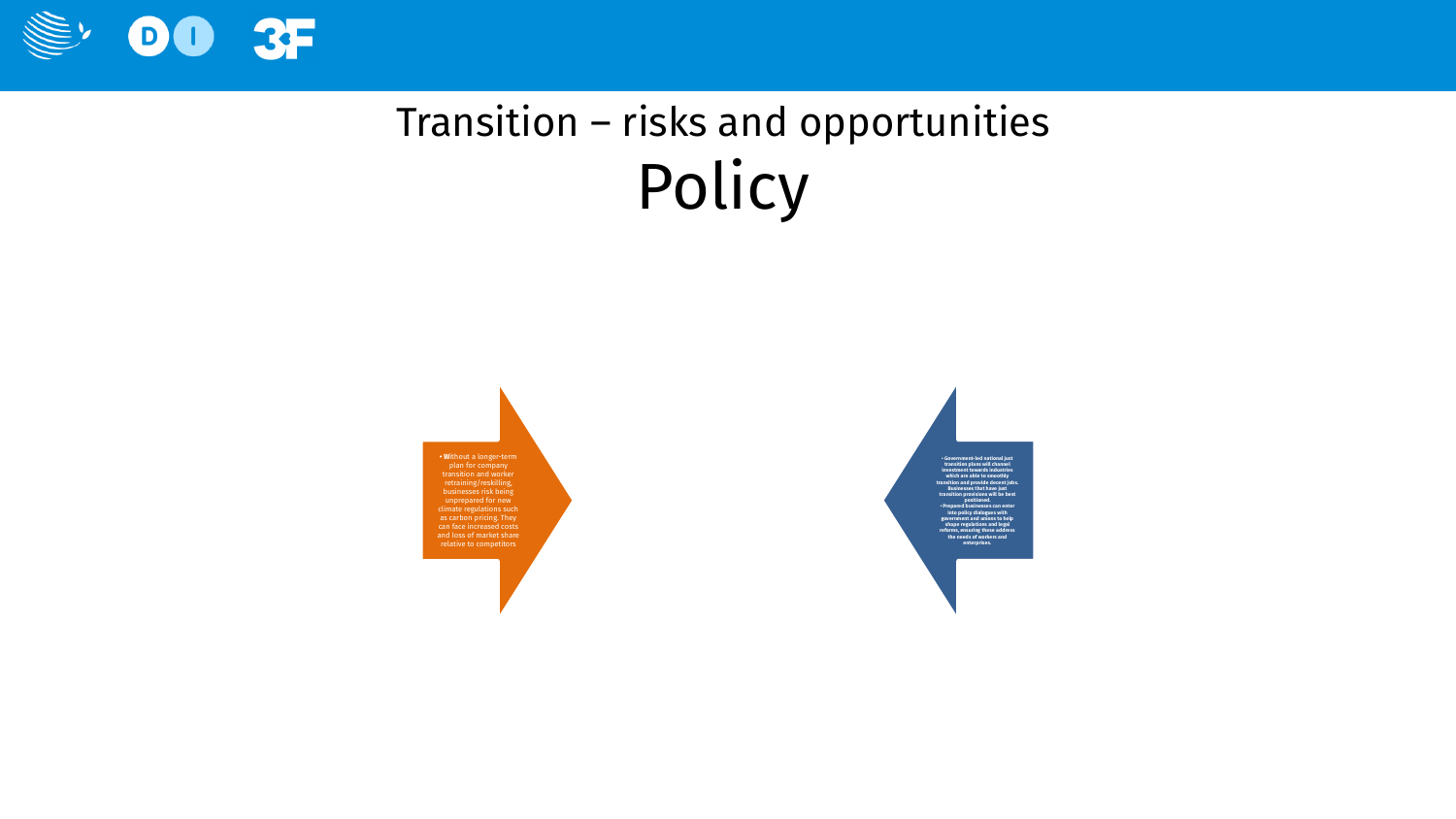

# Transition – risks and opportunities Policy
• Without a longer-term plan for company transition and worker retraining/reskilling, businesses risk being unprepared for new climate regulations such as carbon pricing. They can face increased costs and loss of market share relative to competitors
• Government-led national just transition plans will channel investment towards industries which are able to smoothly transition and provide decent jobs. Businesses that have just transition provisions will be best positioned.
• Prepared businesses can enter into policy dialogues with government and unions to help shape regulations and legal reforms, ensuring these address the needs of workers and enterprises.